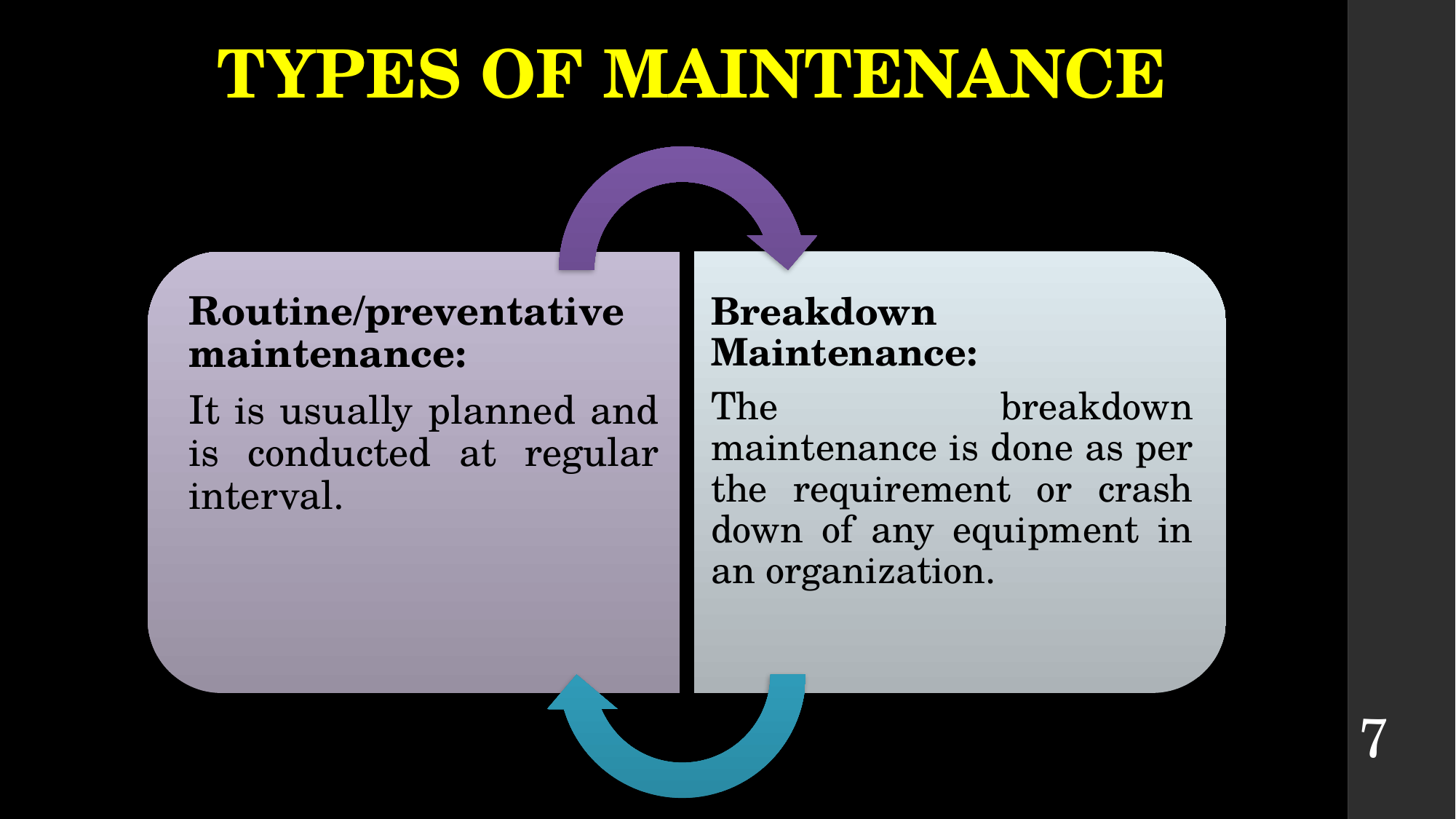

# TYPES OF MAINTENANCE
Routine/preventative maintenance:
It is usually planned and is conducted at regular interval.
Breakdown Maintenance:
The breakdown maintenance is done as per the requirement or crash down of any equipment in an organization.
7